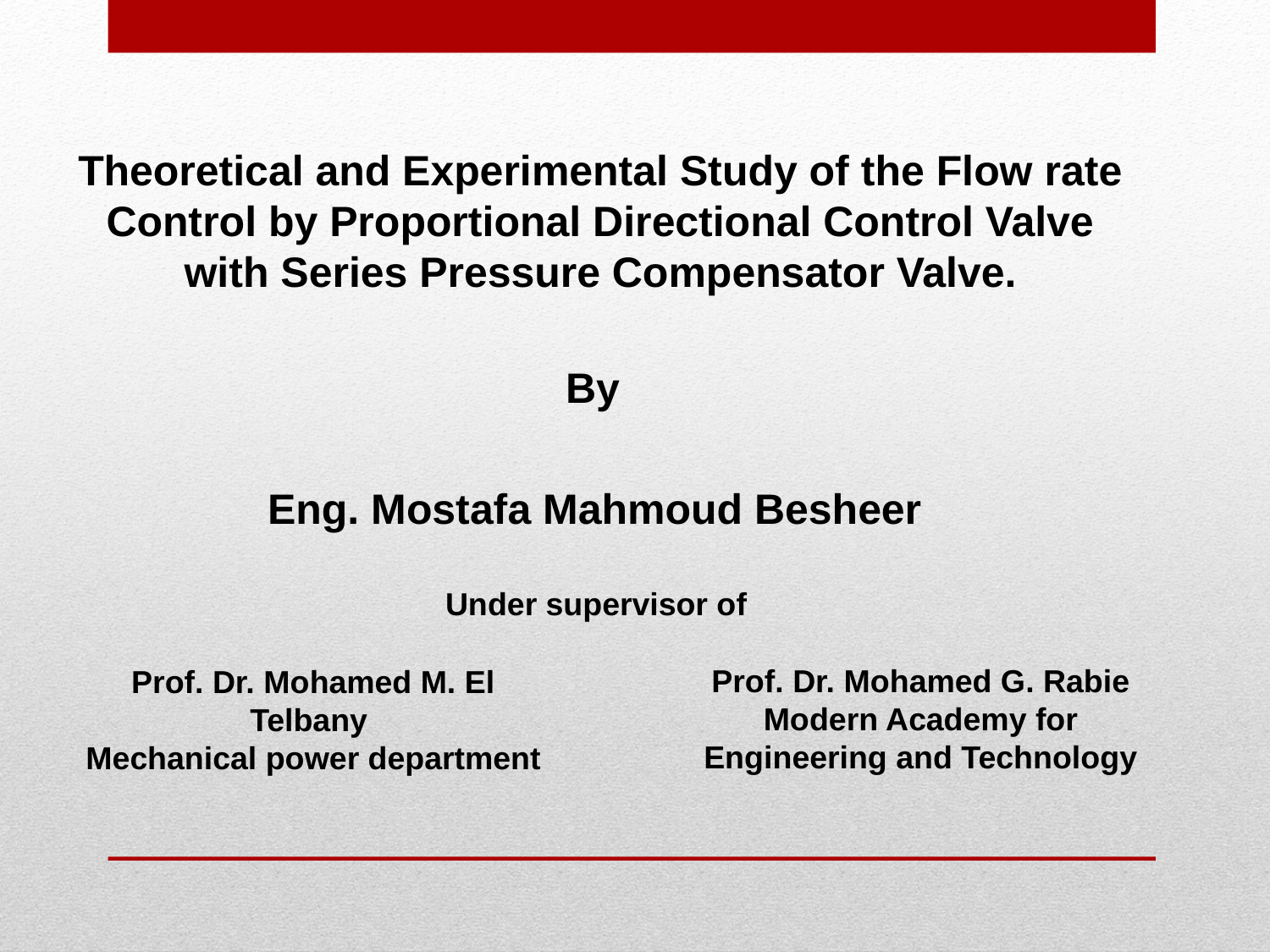

Theoretical and Experimental Study of the Flow rate Control by Proportional Directional Control Valve with Series Pressure Compensator Valve.

By

Eng. Mostafa Mahmoud Besheer

Under supervisor of

Prof. Dr. Mohamed G. Rabie
Modern Academy for Engineering and Technology
Prof. Dr. Mohamed M. El Telbany
Mechanical power department